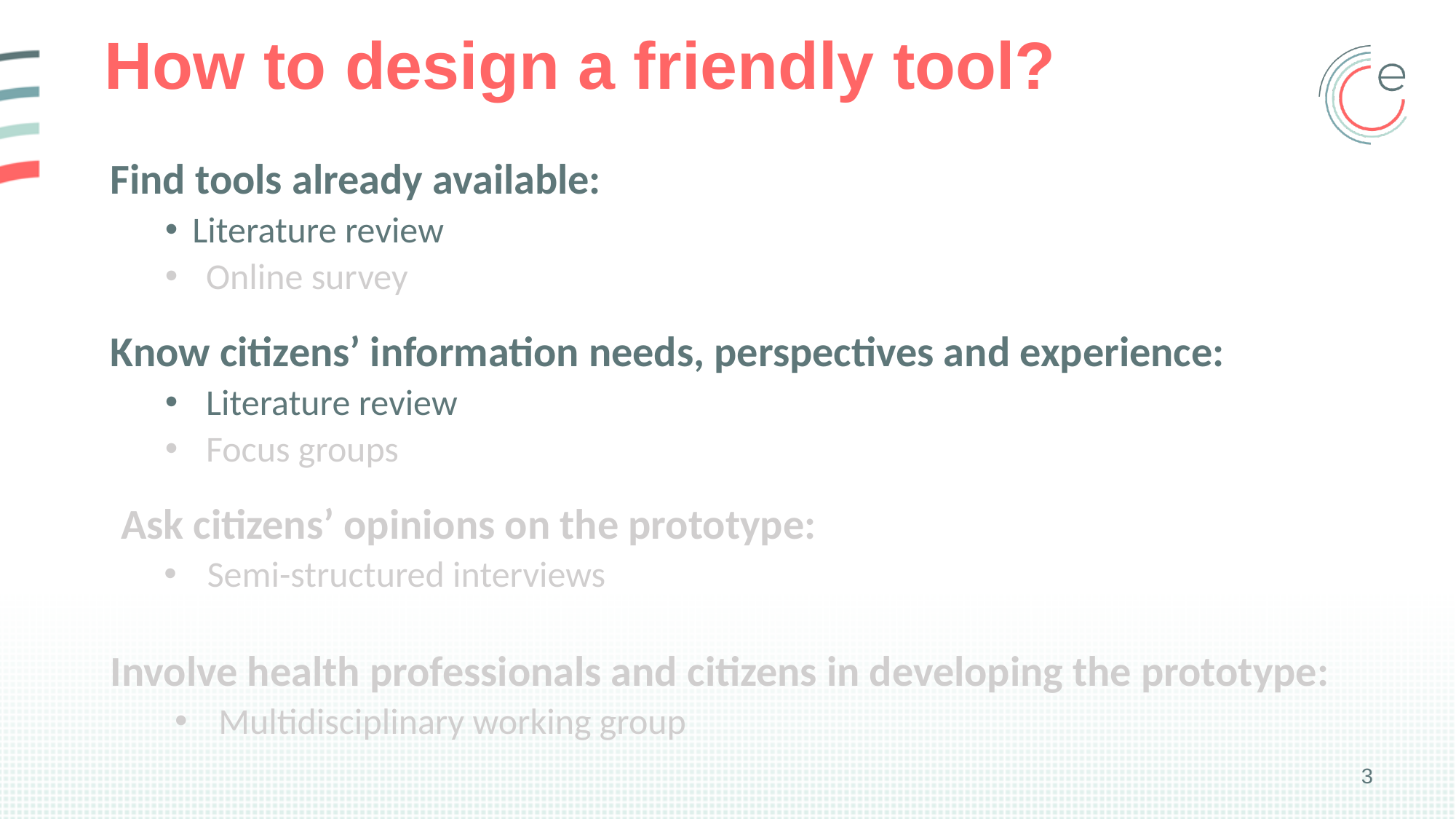

# How to design a friendly tool?
Find tools already available:
Literature review
Online survey

Know citizens’ information needs, perspectives and experience:
Literature review
Focus groups

Ask citizens’ opinions on the prototype:
Semi-structured interviews

Involve health professionals and citizens in developing the prototype:
Multidisciplinary working group